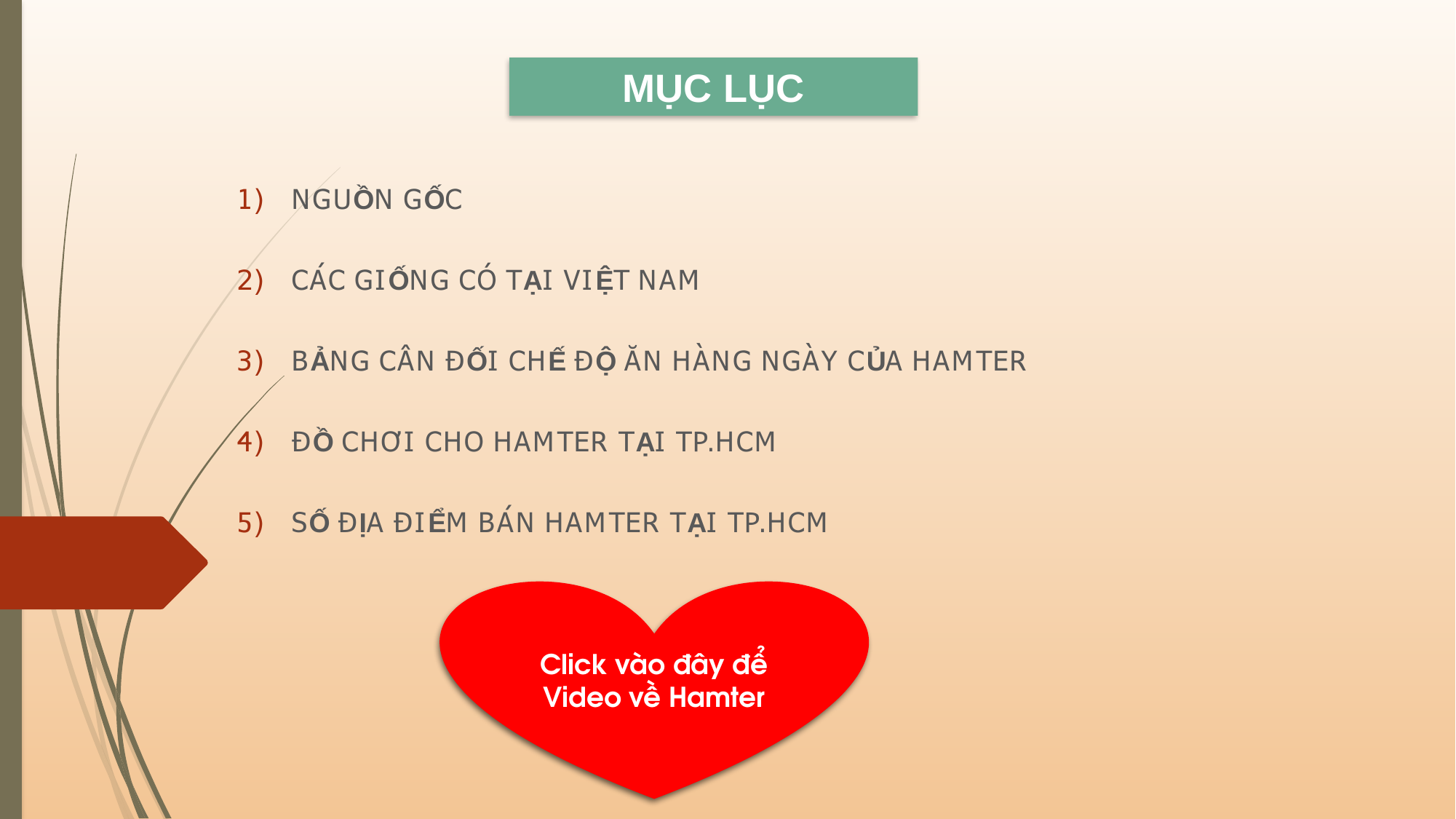

MỤC LỤC
NGUỒN GỐC
CÁC GIỐNG CÓ TẠI VIỆT NAM
BẢNG CÂN ĐỐI CHẾ ĐỘ ĂN HÀNG NGÀY CỦA HAMTER
ĐỒ CHƠI CHO HAMTER TẠI TP.HCM
SỐ ĐỊA ĐIỂM BÁN HAMTER TẠI TP.HCM
Click vào đây để Video về Hamter